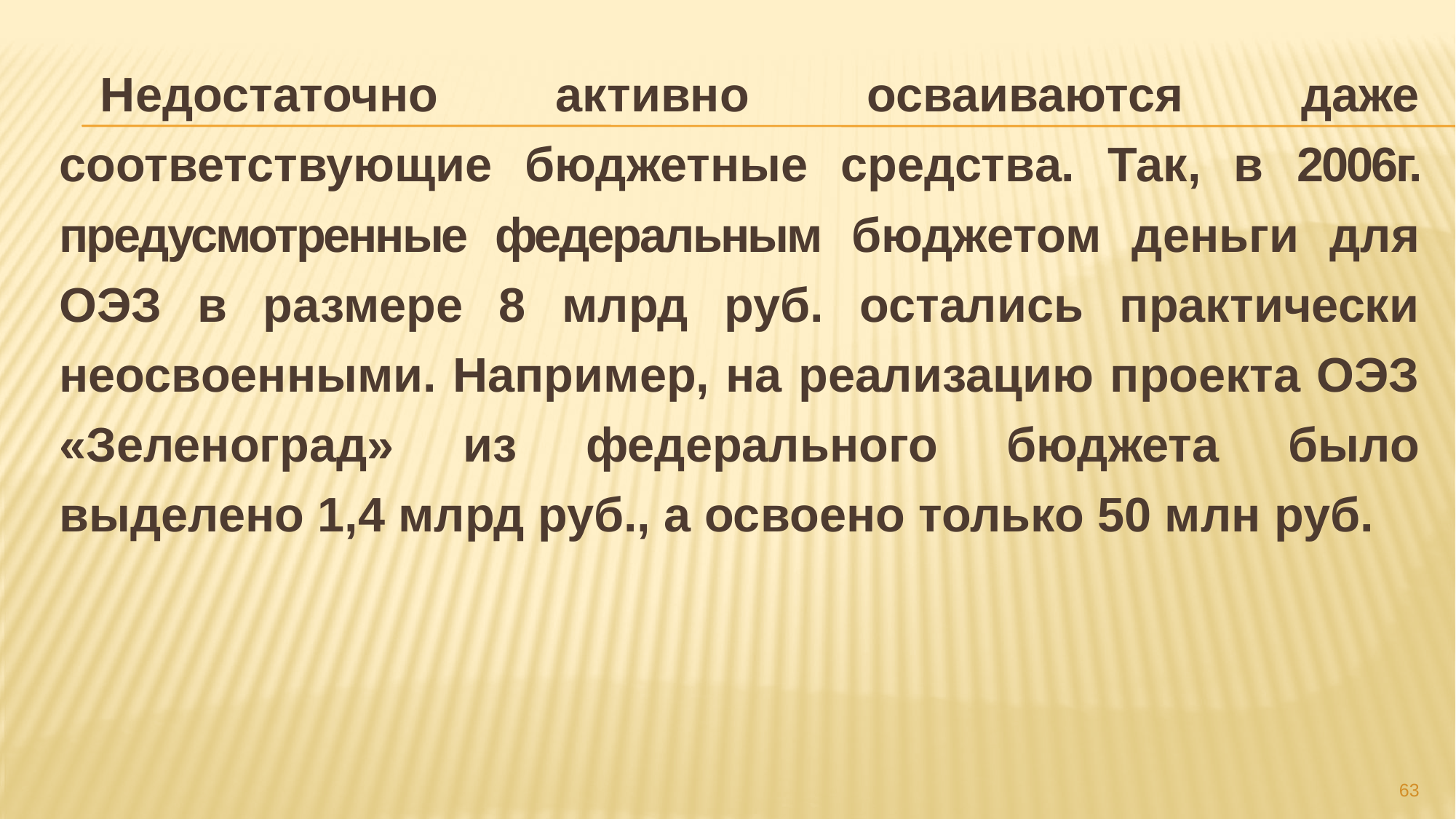

Недостаточно активно осваиваются даже соответствующие бюджетные средства. Так, в 2006г. предусмотренные федеральным бюджетом деньги для ОЭЗ в размере 8 млрд руб. остались практически неосвоенными. Например, на реализацию проекта ОЭЗ «Зеленоград» из федерального бюджета было выделено 1,4 млрд руб., а освоено только 50 млн руб.
#
63